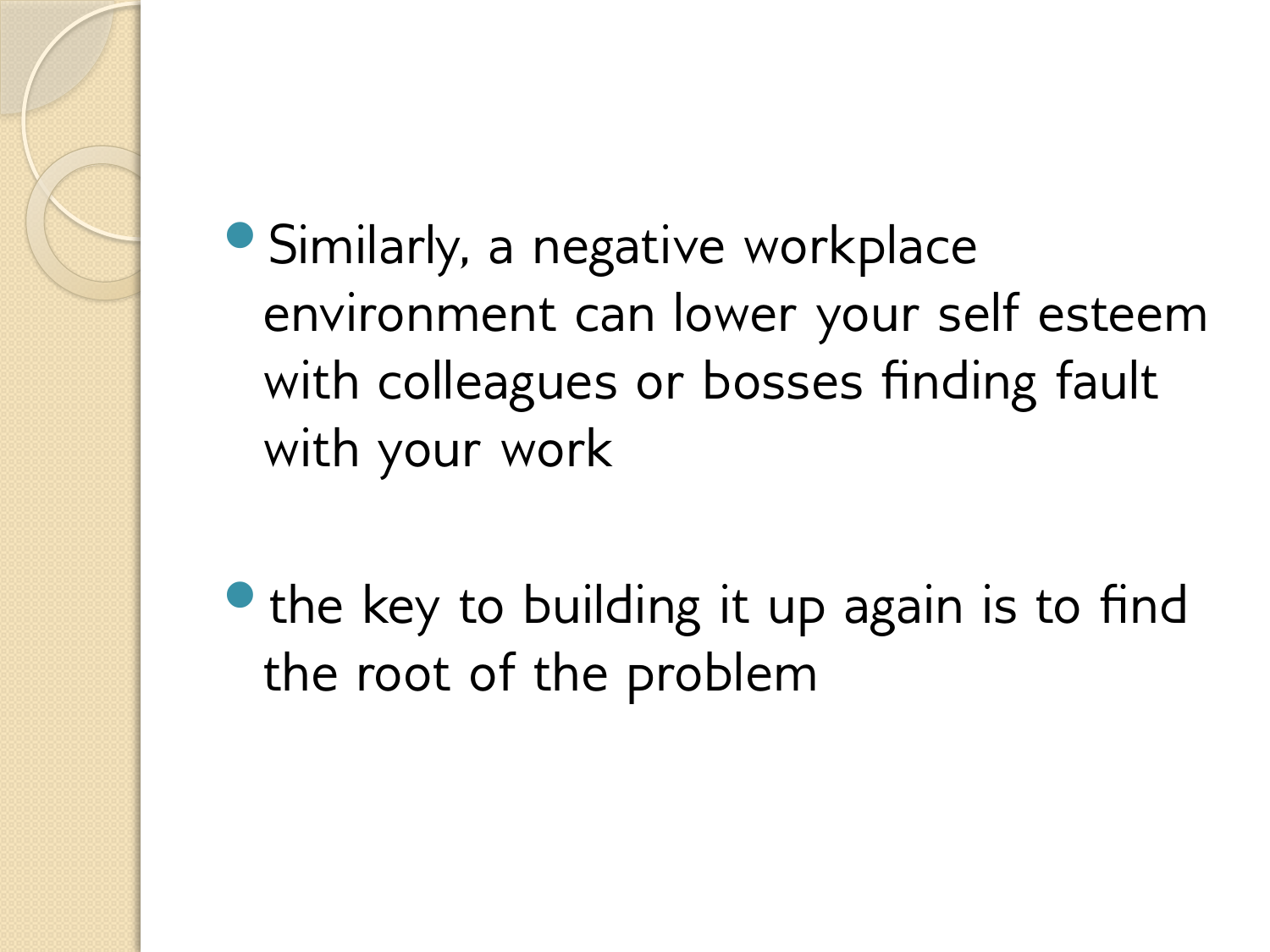

#
Similarly, a negative workplace environment can lower your self esteem with colleagues or bosses finding fault with your work

the key to building it up again is to find the root of the problem